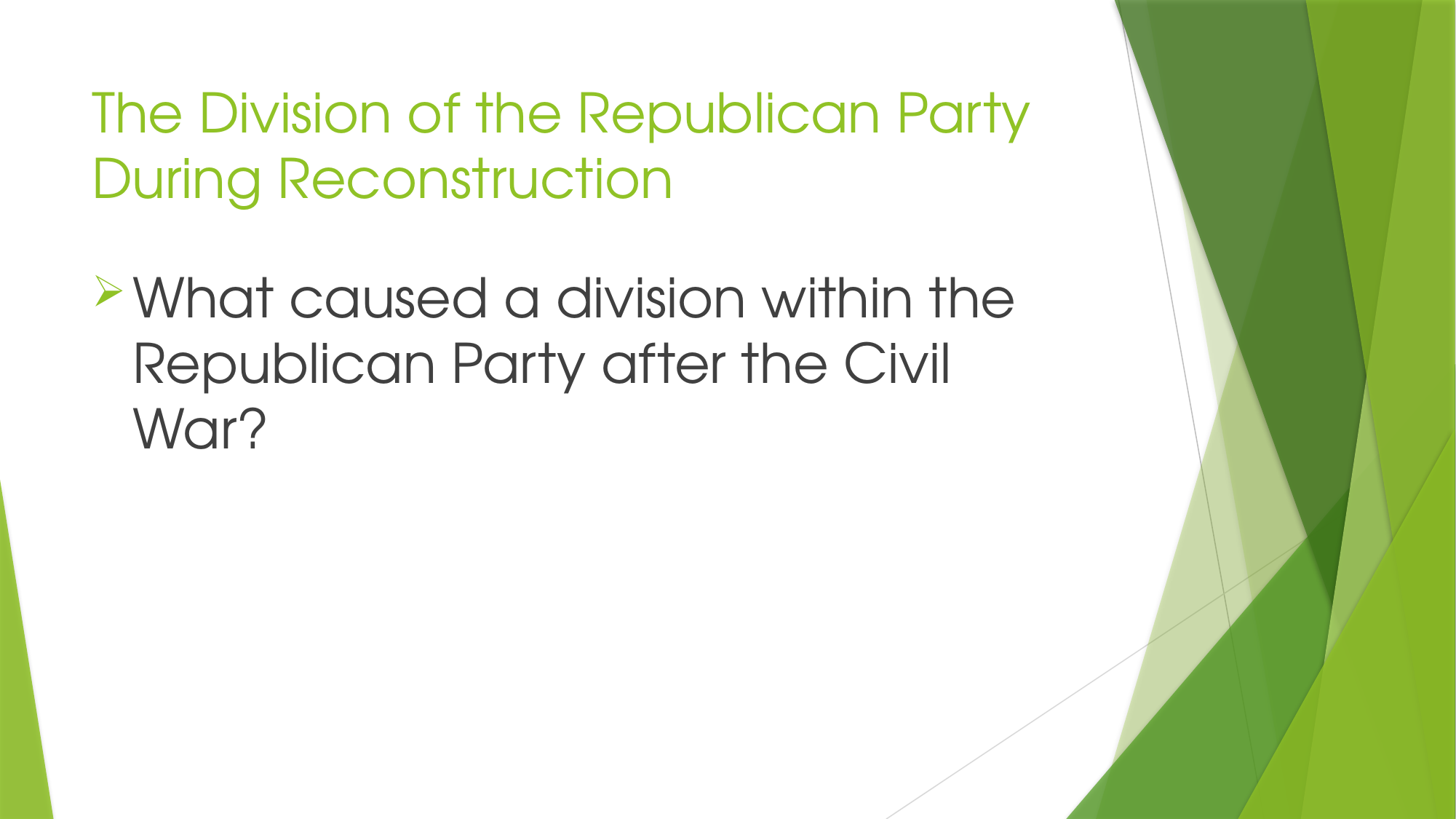

# The Division of the Republican Party During Reconstruction
What caused a division within the Republican Party after the Civil War?